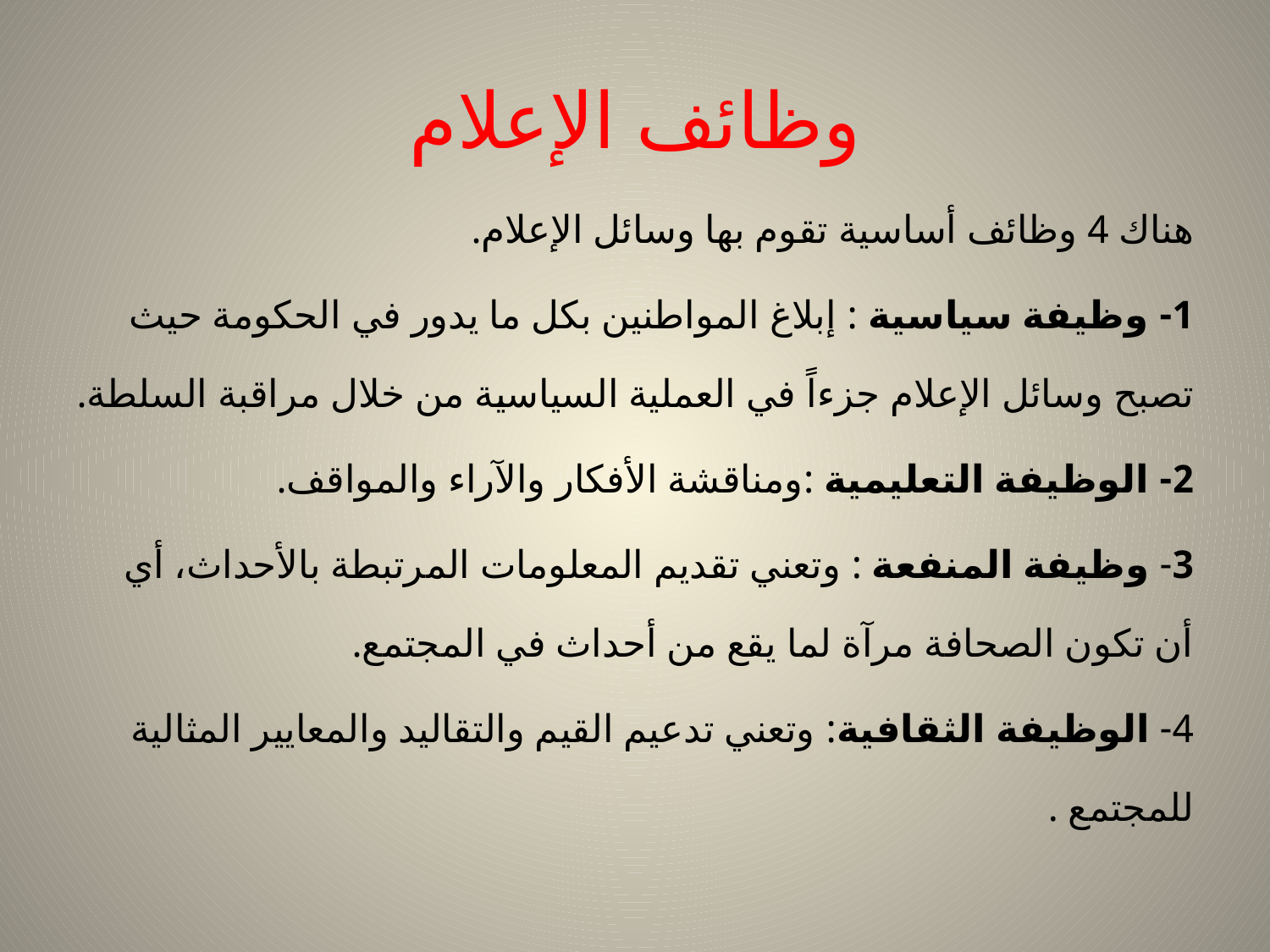

# وظائف الإعلام
هناك 4 وظائف أساسية تقوم بها وسائل الإعلام.
1- وظيفة سياسية : إبلاغ المواطنين بكل ما يدور في الحكومة حيث تصبح وسائل الإعلام جزءاً في العملية السياسية من خلال مراقبة السلطة.
2- الوظيفة التعليمية :ومناقشة الأفكار والآراء والمواقف.
3- وظيفة المنفعة : وتعني تقديم المعلومات المرتبطة بالأحداث، أي أن تكون الصحافة مرآة لما يقع من أحداث في المجتمع.
4- الوظيفة الثقافية: وتعني تدعيم القيم والتقاليد والمعايير المثالية للمجتمع .